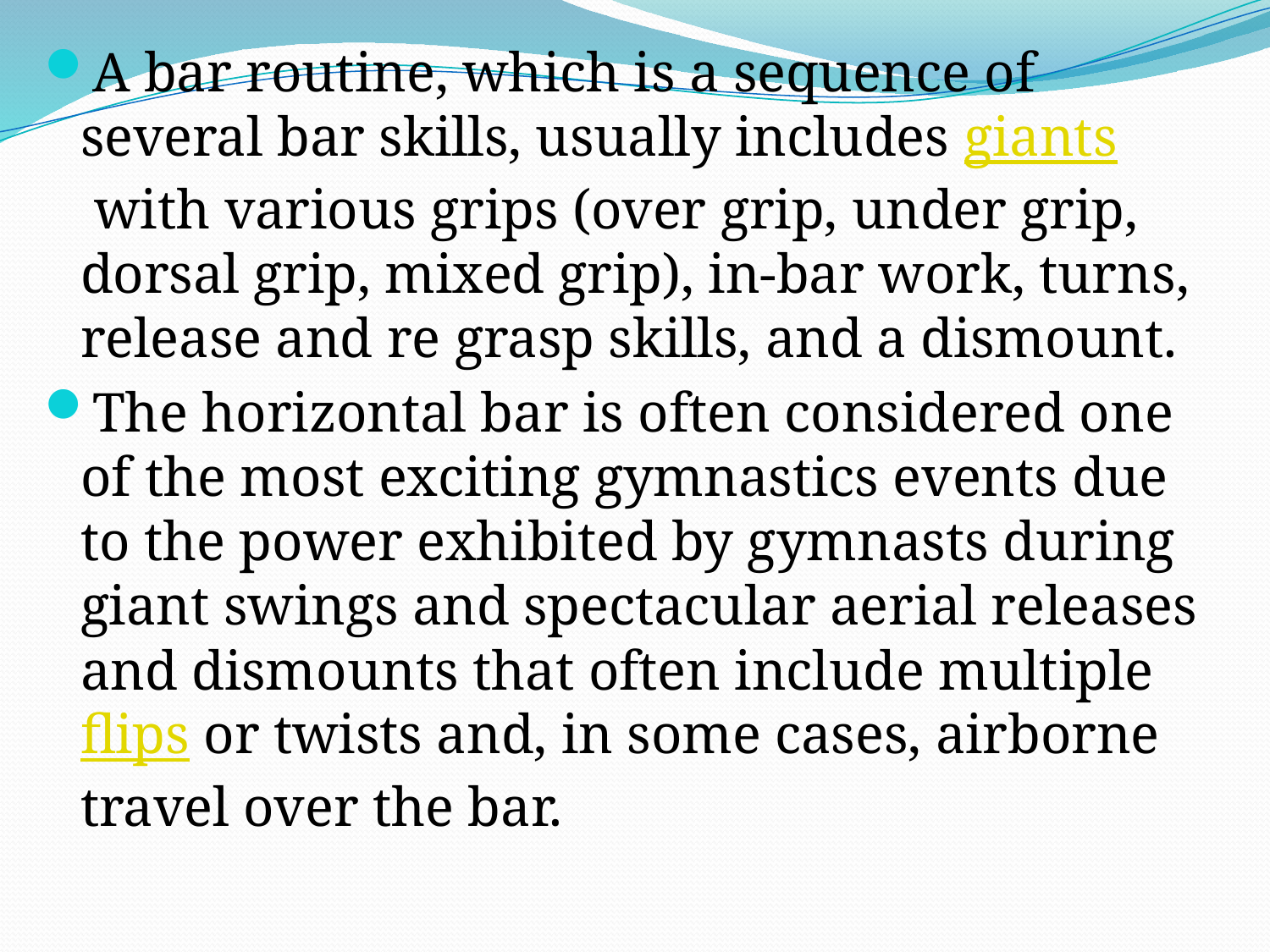

A bar routine, which is a sequence of several bar skills, usually includes giants with various grips (over grip, under grip, dorsal grip, mixed grip), in-bar work, turns, release and re grasp skills, and a dismount.
The horizontal bar is often considered one of the most exciting gymnastics events due to the power exhibited by gymnasts during giant swings and spectacular aerial releases and dismounts that often include multiple flips or twists and, in some cases, airborne travel over the bar.